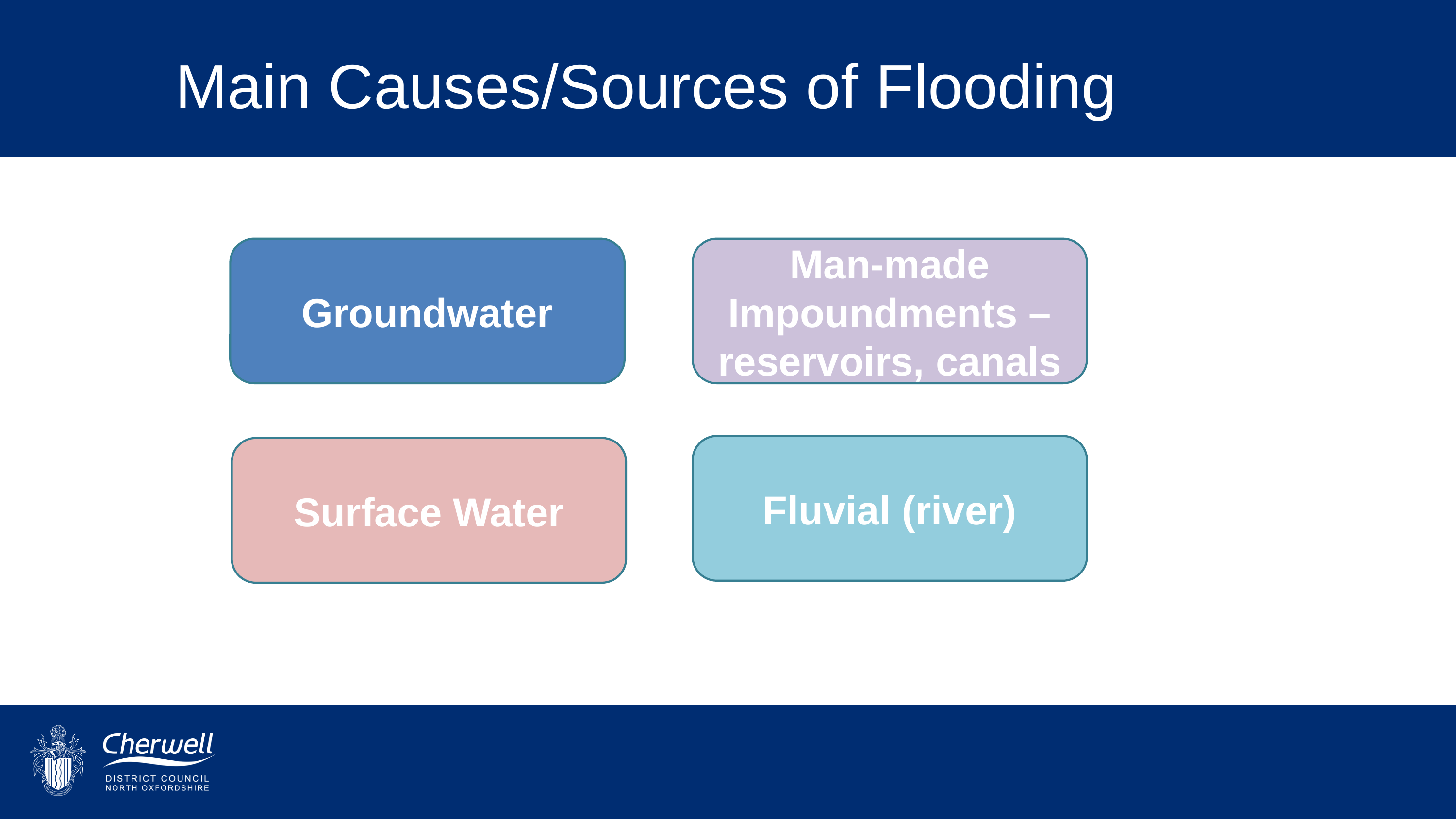

Main Causes/Sources of Flooding
Groundwater
Man-made Impoundments – reservoirs, canals
Fluvial (river)
Surface Water